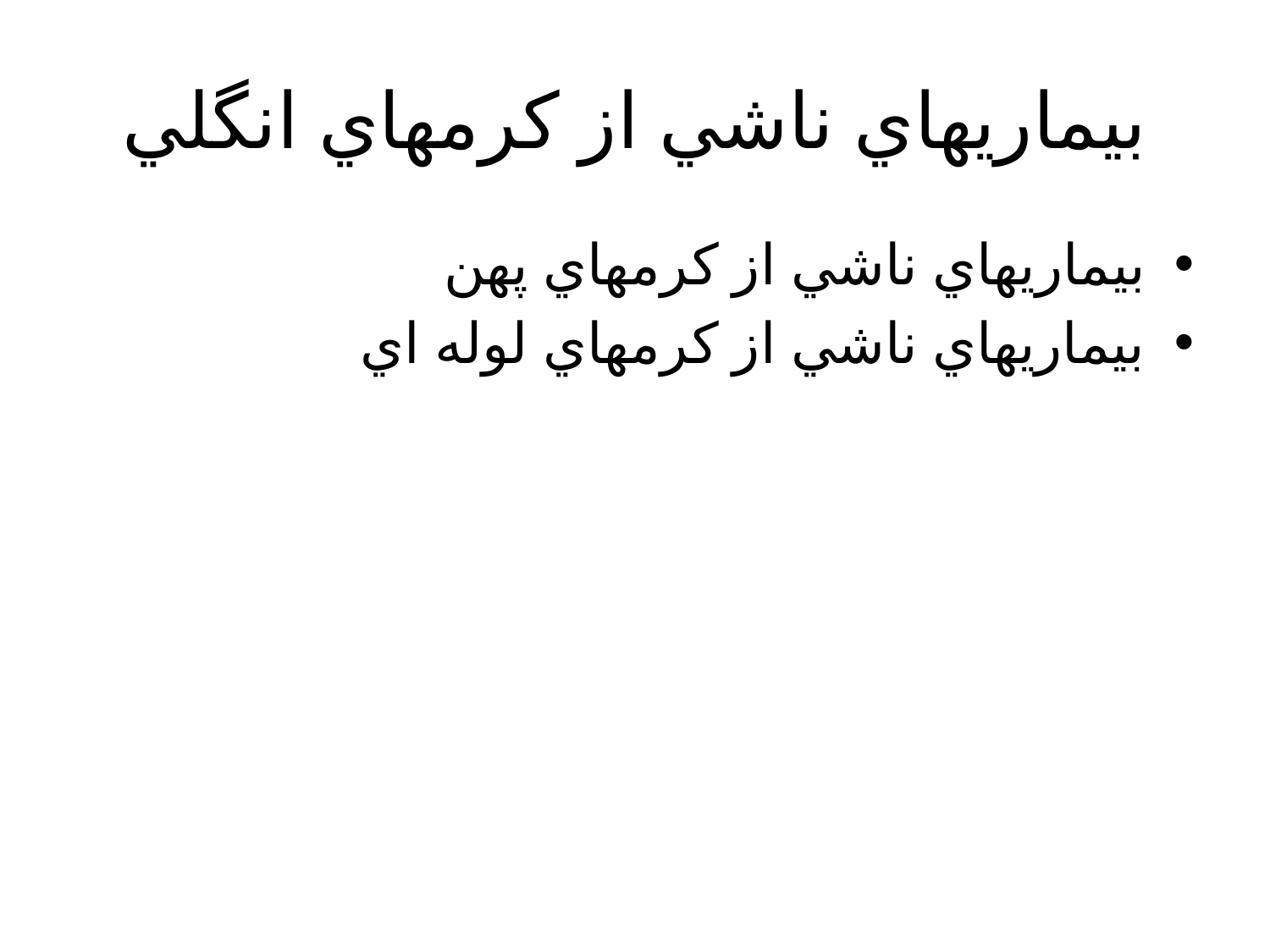

# بيماريهاي ناشي از كرمهاي انگلي
بيماريهاي ناشي از كرمهاي پهن
بيماريهاي ناشي از كرمهاي لوله اي